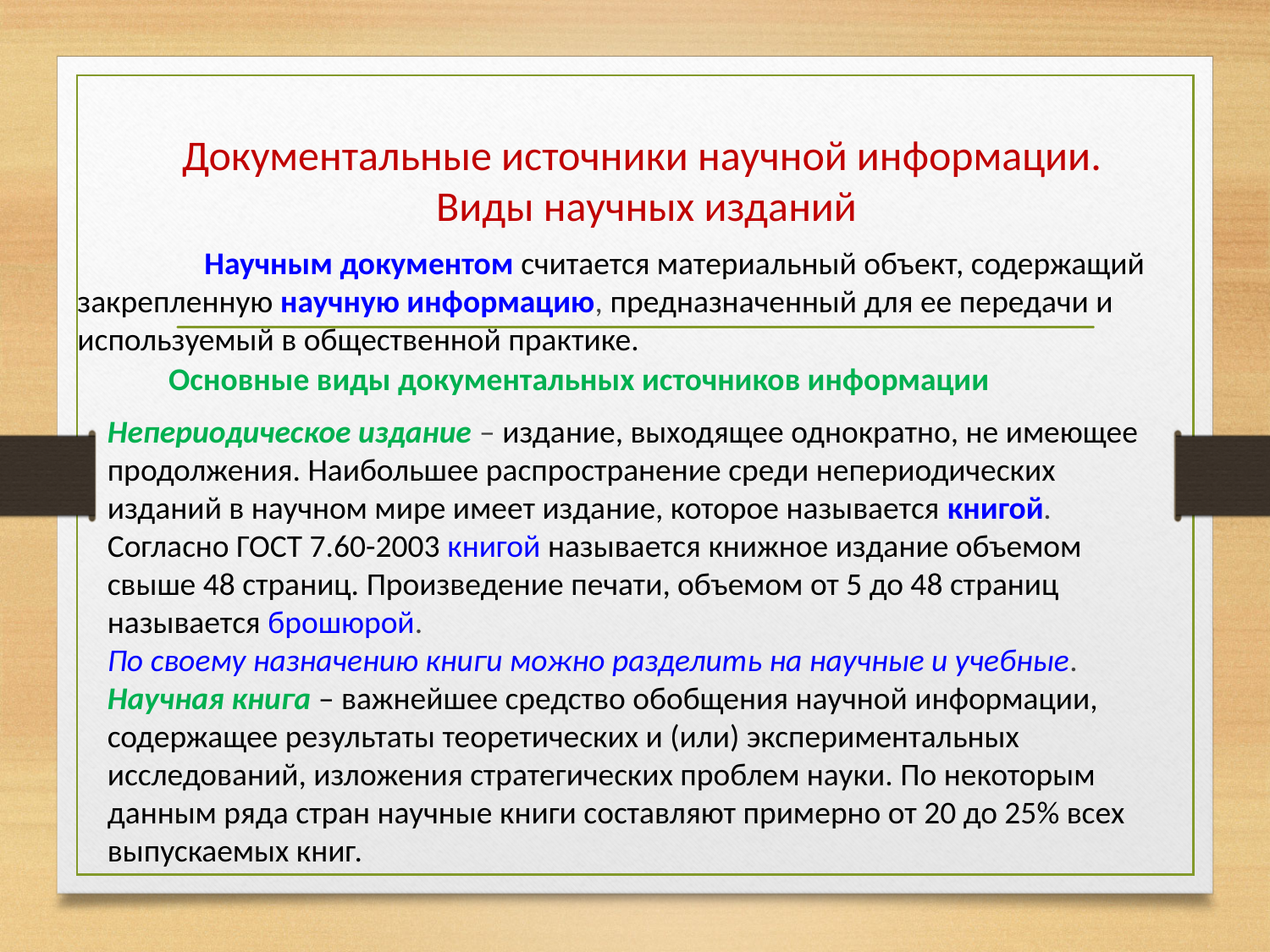

Документальные источники научной информации.
Виды научных изданий
	Научным документом считается материальный объект, содержащий закрепленную научную информацию, предназначенный для ее передачи и используемый в общественной практике.
Основные виды документальных источников информации
Непериодическое издание – издание, выходящее однократно, не имеющее продолжения. Наибольшее распространение среди непериодических изданий в научном мире имеет издание, которое называется книгой. Согласно ГОСТ 7.60-2003 книгой называется книжное издание объемом свыше 48 страниц. Произведение печати, объемом от 5 до 48 страниц называется брошюрой.
По своему назначению книги можно разделить на научные и учебные.
Научная книга – важнейшее средство обобщения научной информации, содержащее результаты теоретических и (или) экспериментальных исследований, изложения стратегических проблем науки. По некоторым данным ряда стран научные книги составляют примерно от 20 до 25% всех выпускаемых книг.